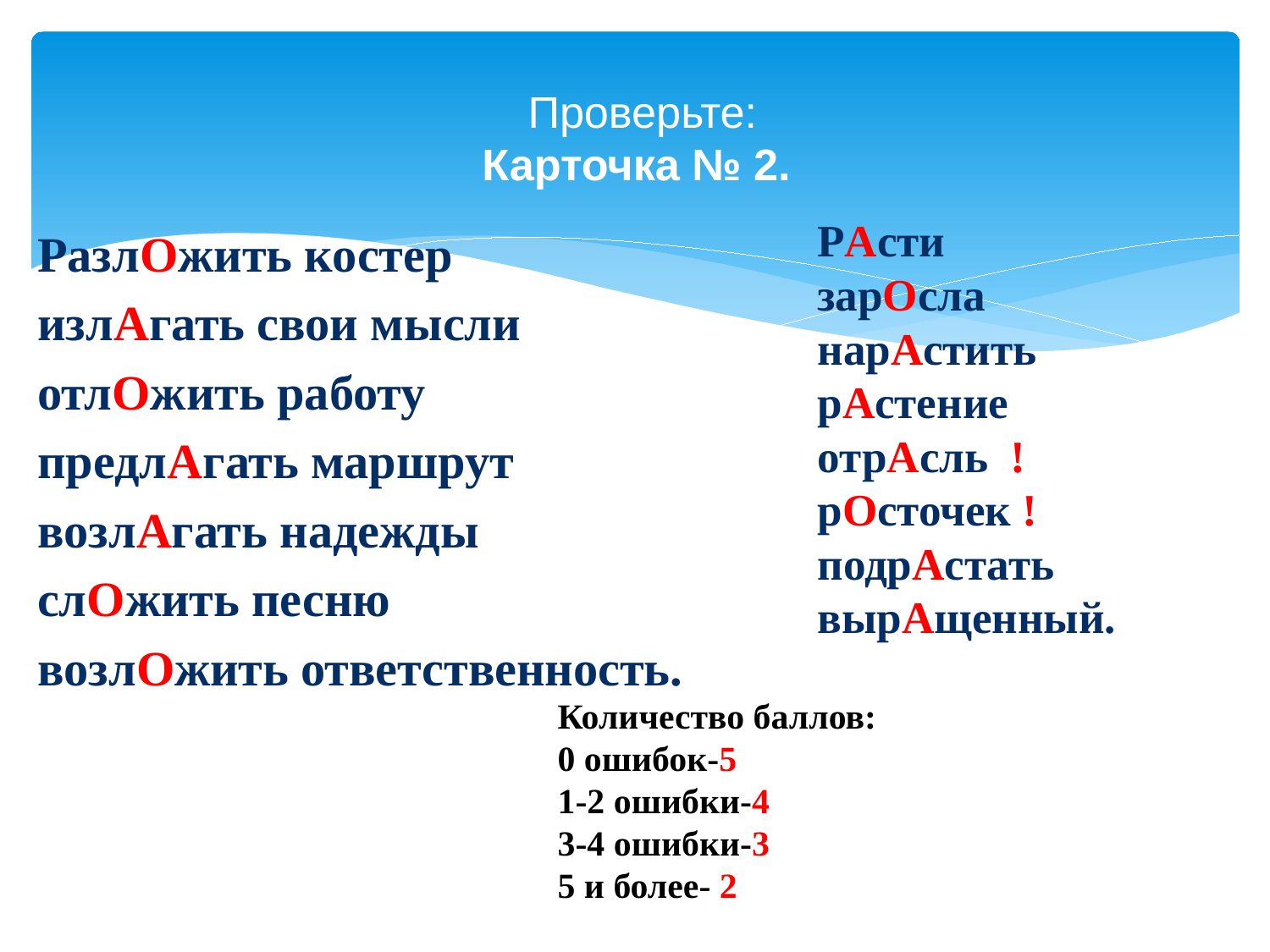

# Проверьте: Карточка № 2.
РАсти
зарОсла
нарАстить
рАстение
отрАсль  !
рОсточек !
подрАстать
вырАщенный.

РазлОжить костер
излАгать свои мысли
отлОжить работу
предлАгать маршрут
возлАгать надежды
слОжить песню
возлОжить ответственность.
Количество баллов:
0 ошибок-5
1-2 ошибки-4
3-4 ошибки-3
5 и более- 2